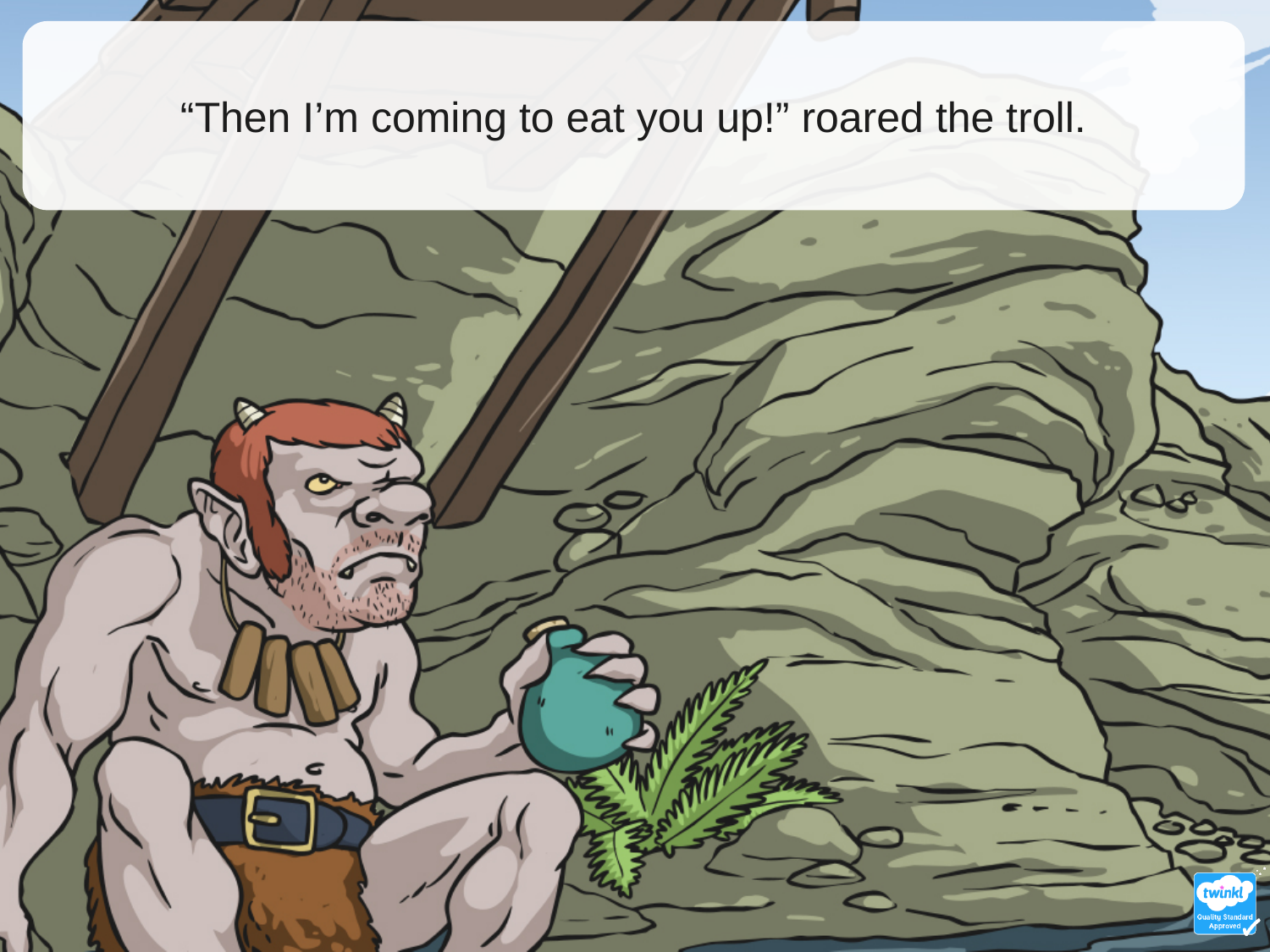

“Then I’m coming to eat you up!” roared the troll.